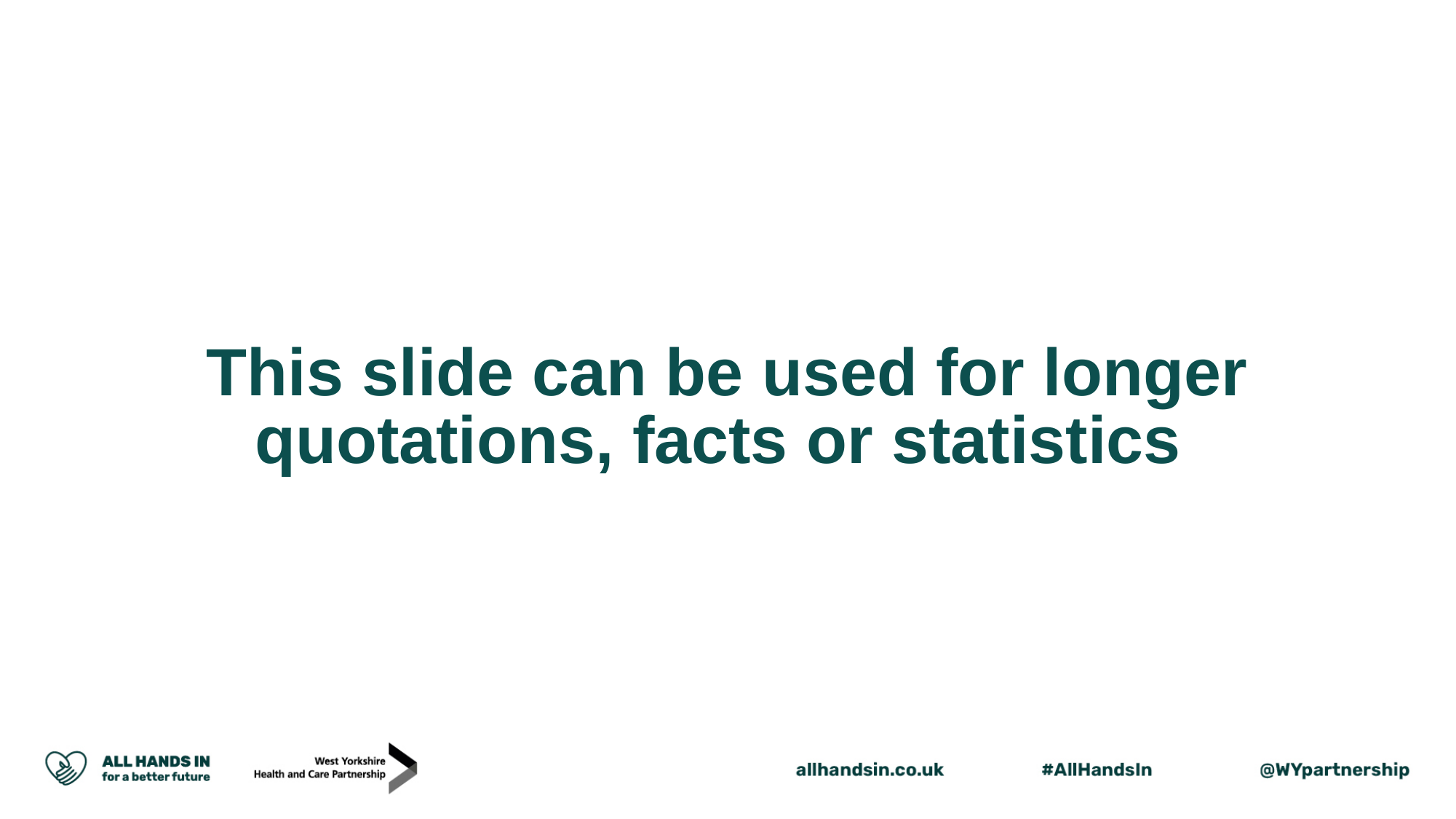

This slide can be used for longer quotations, facts or statistics